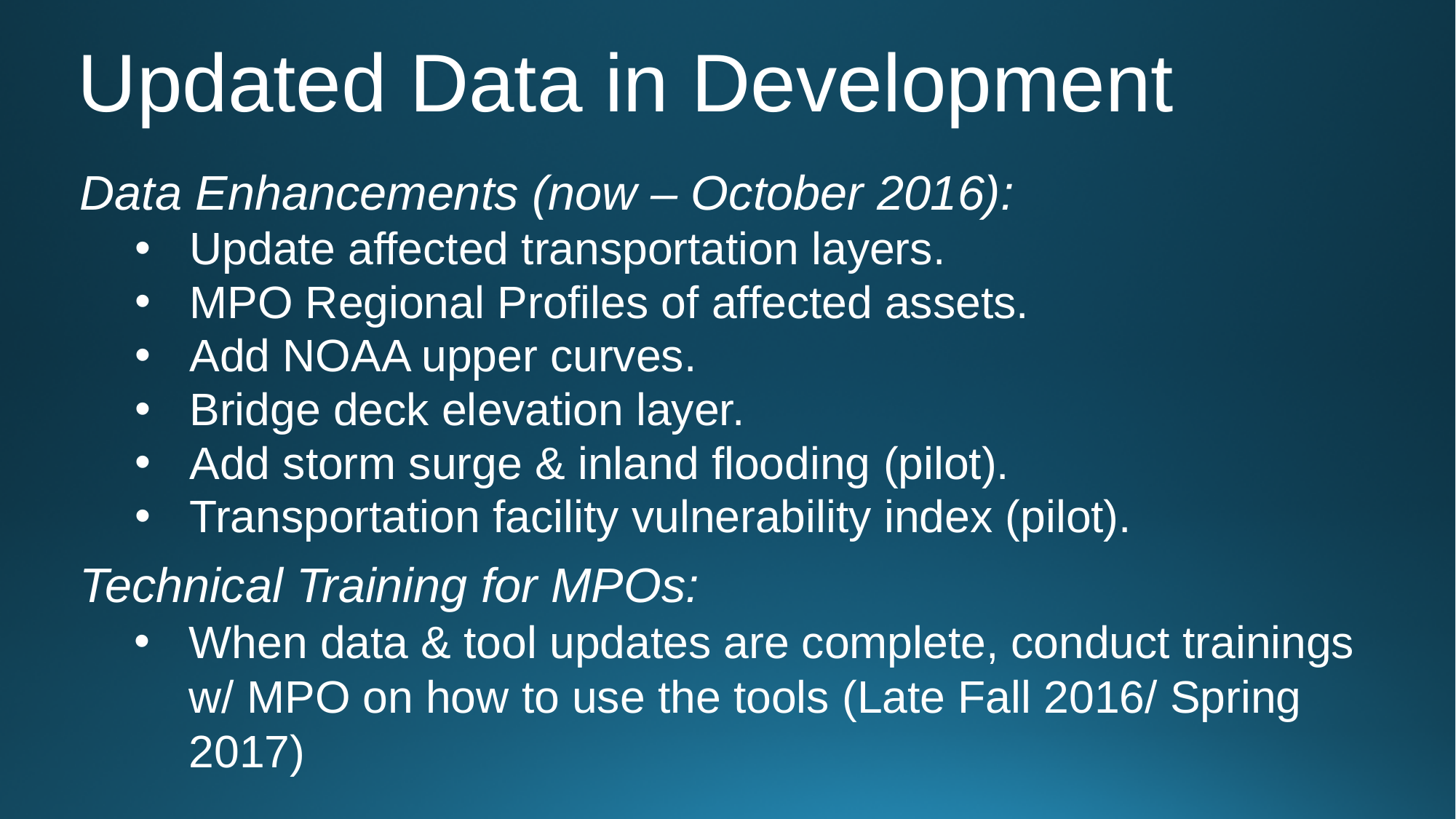

# Updated Data in Development
Data Enhancements (now – October 2016):
Update affected transportation layers.
MPO Regional Profiles of affected assets.
Add NOAA upper curves.
Bridge deck elevation layer.
Add storm surge & inland flooding (pilot).
Transportation facility vulnerability index (pilot).
Technical Training for MPOs:
When data & tool updates are complete, conduct trainings w/ MPO on how to use the tools (Late Fall 2016/ Spring 2017)